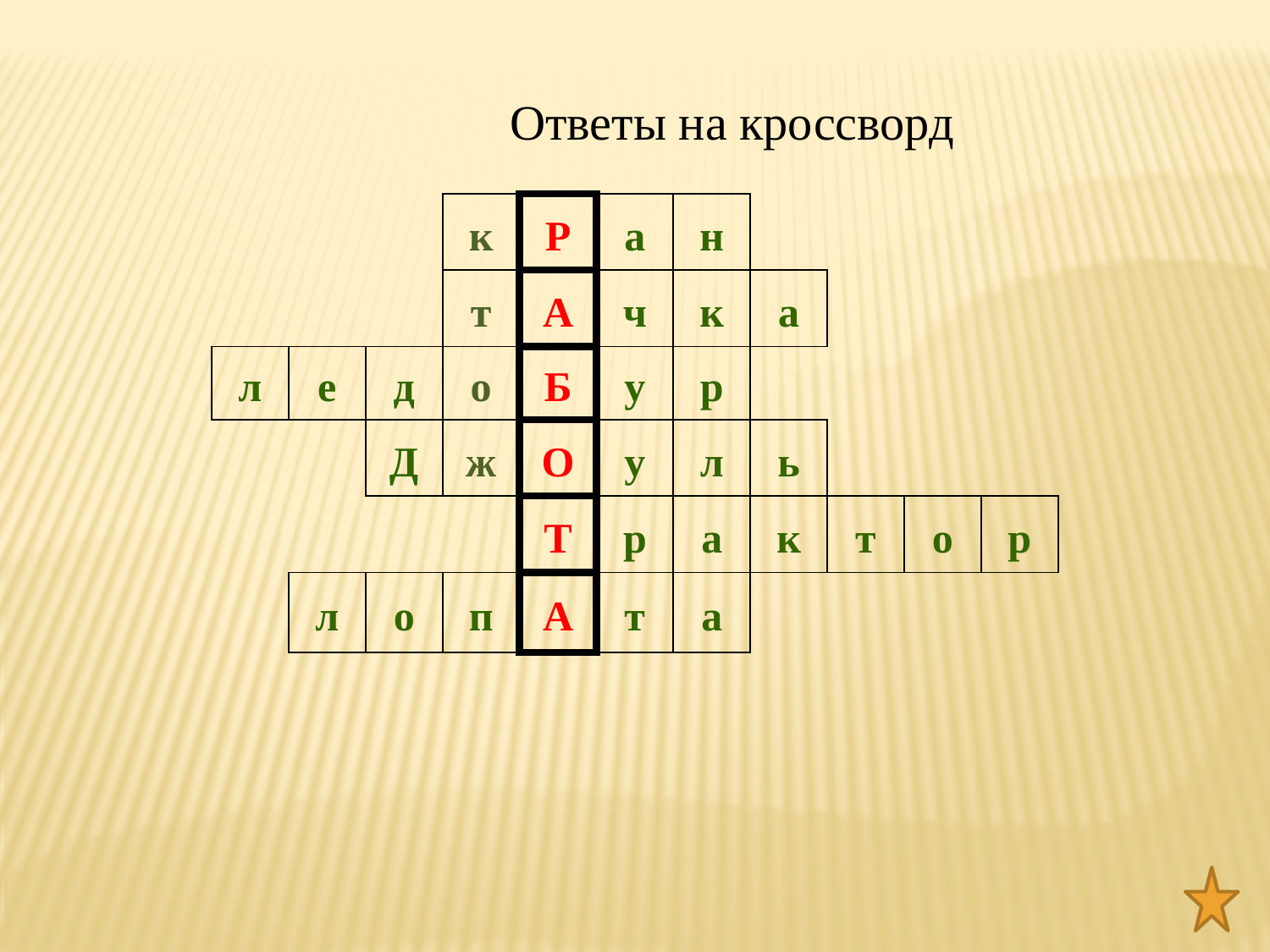

Ответы на кроссворд
|  |  |  | к | Р | а | н |  |  |  |  |
| --- | --- | --- | --- | --- | --- | --- | --- | --- | --- | --- |
|  |  |  | т | А | ч | к | а |  |  |  |
| л | е | д | о | Б | у | р |  |  |  |  |
|  |  | Д | ж | О | у | л | ь |  |  |  |
|  |  |  |  | Т | р | а | к | т | о | р |
|  | л | о | п | А | т | а |  |  |  |  |